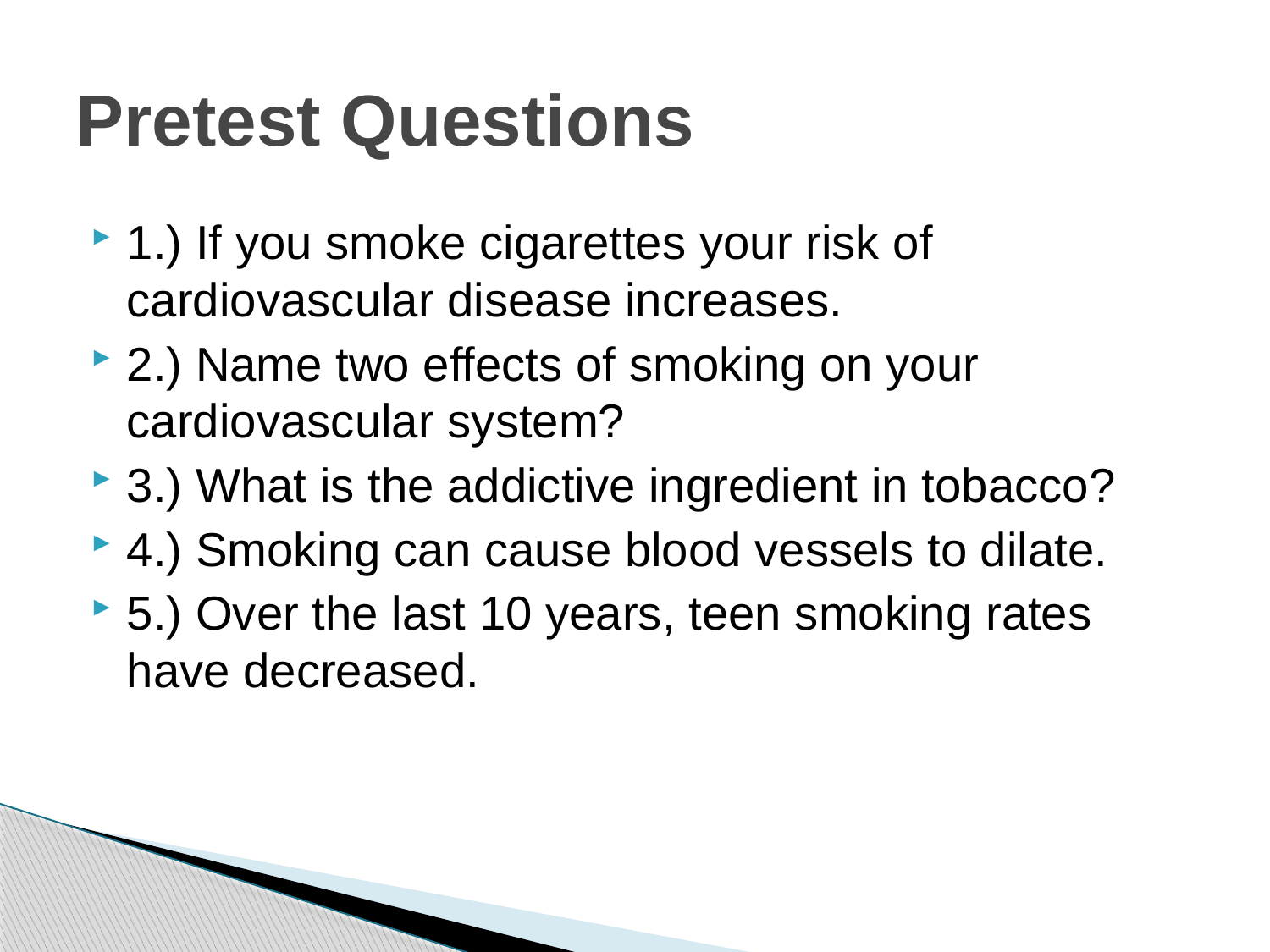

# Pretest Questions
1.) If you smoke cigarettes your risk of cardiovascular disease increases.
2.) Name two effects of smoking on your cardiovascular system?
3.) What is the addictive ingredient in tobacco?
4.) Smoking can cause blood vessels to dilate.
5.) Over the last 10 years, teen smoking rates have decreased.